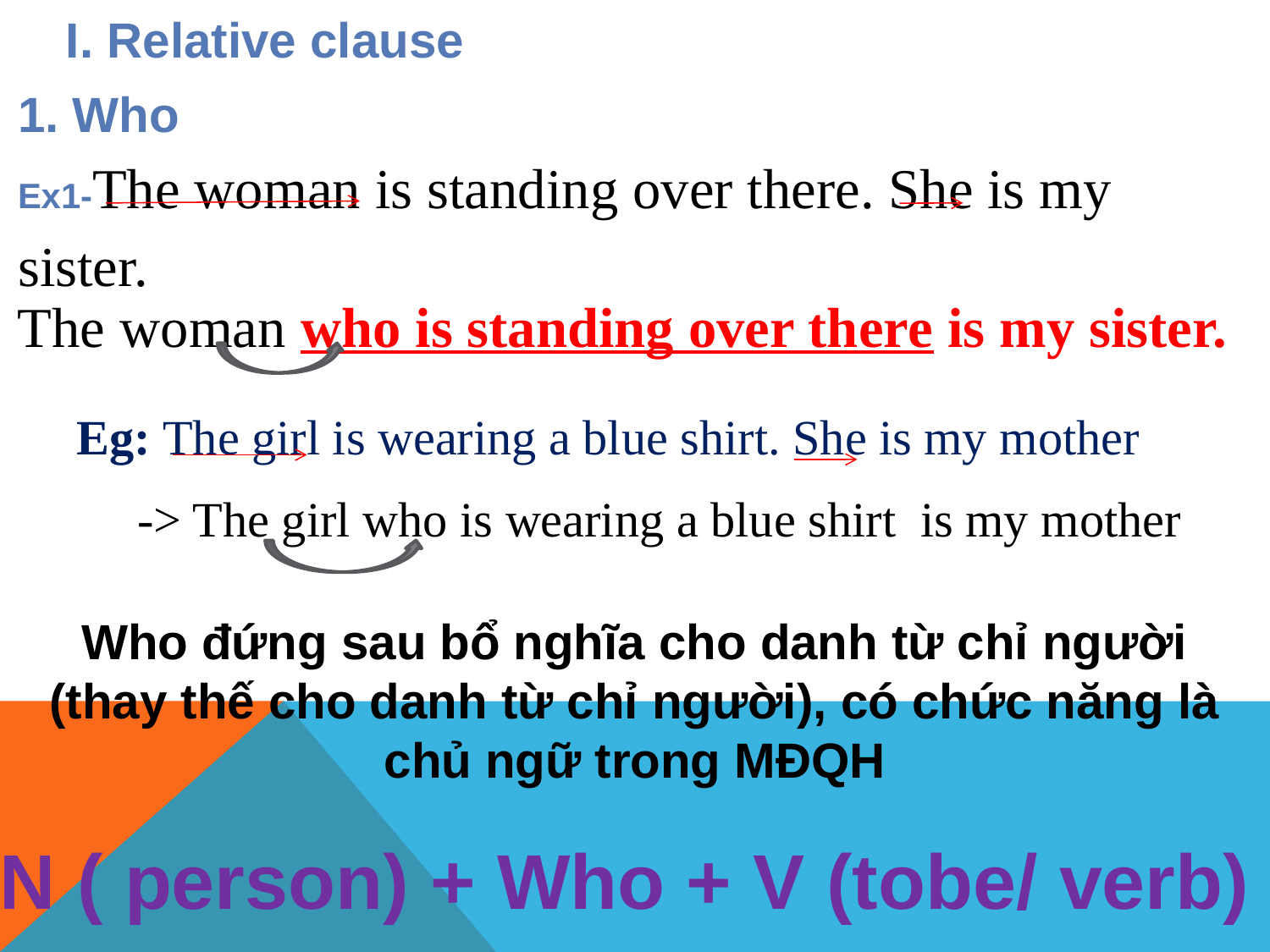

I. Relative clause
1. Who
Ex1-The woman is standing over there. She is my sister.
The woman who is standing over there is my sister.

Eg: The girl is wearing a blue shirt. She is my mother
-> The girl who is wearing a blue shirt  is my mother

Who đứng sau bổ nghĩa cho danh từ chỉ người (thay thế cho danh từ chỉ người), có chức năng là chủ ngữ trong MĐQH
 N ( person) + Who + V (tobe/ verb)